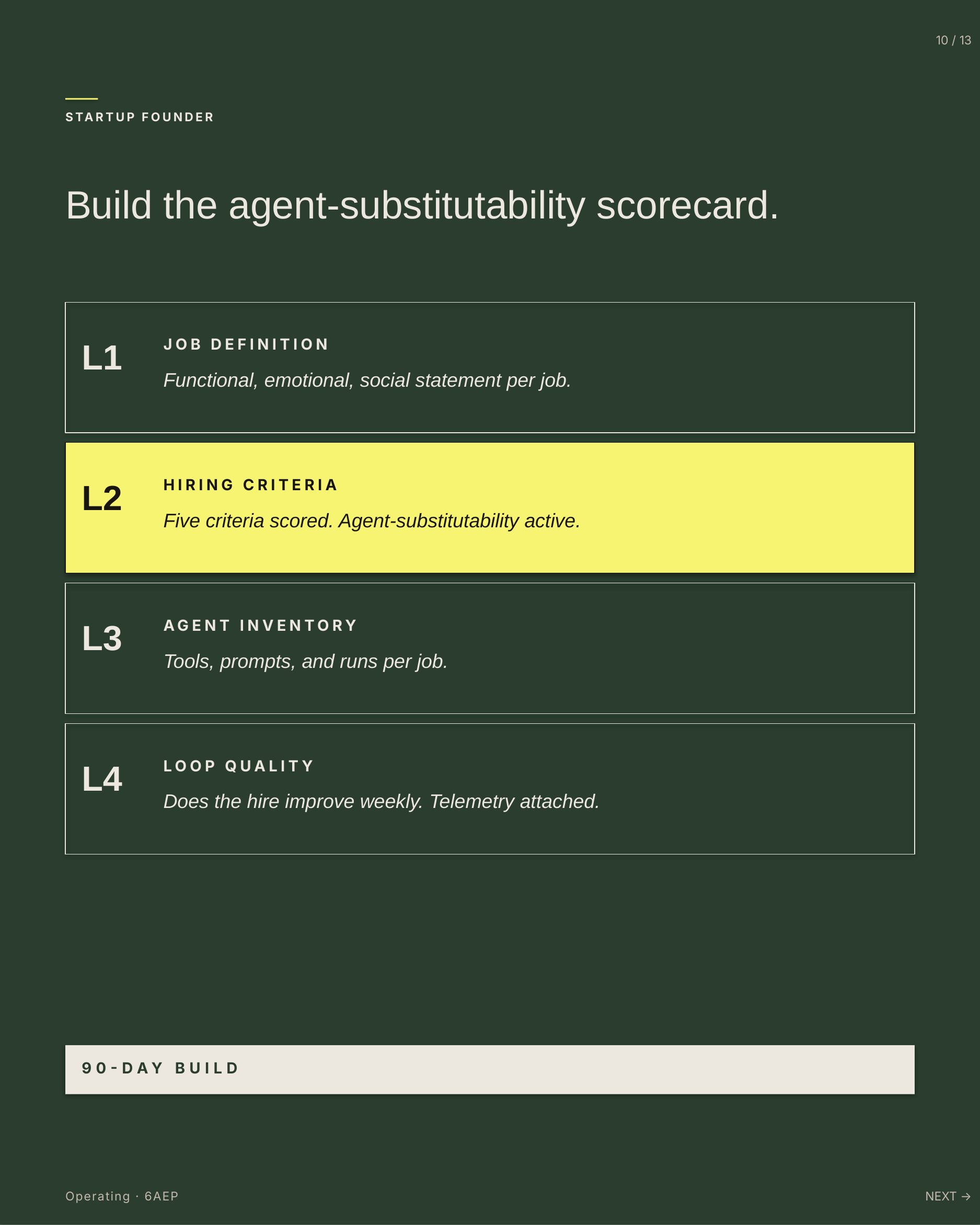

10 / 13

STARTUP FOUNDER
Build the agent-substitutability scorecard.

L1
JOB DEFINITION
Functional, emotional, social statement per job.

L2
HIRING CRITERIA
Five criteria scored. Agent-substitutability active.

L3
AGENT INVENTORY
Tools, prompts, and runs per job.

L4
LOOP QUALITY
Does the hire improve weekly. Telemetry attached.

90-DAY BUILD
Operating · 6AEP
NEXT →